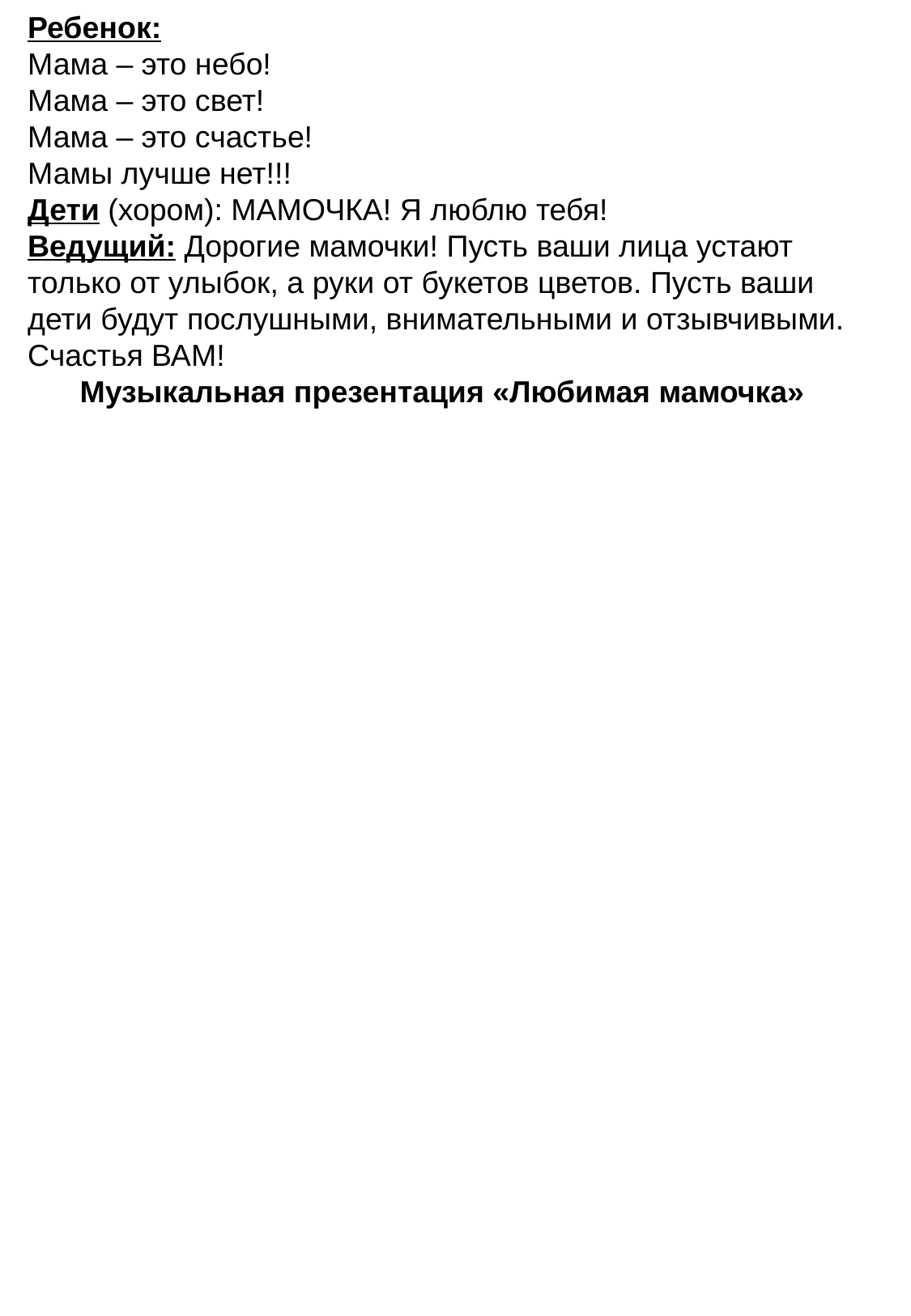

Ребенок:
Мама – это небо!
Мама – это свет!
Мама – это счастье!
Мамы лучше нет!!!
Дети (хором): МАМОЧКА! Я люблю тебя!
Ведущий: Дорогие мамочки! Пусть ваши лица устают только от улыбок, а руки от букетов цветов. Пусть ваши дети будут послушными, внимательными и отзывчивыми. Счастья ВАМ!
Музыкальная презентация «Любимая мамочка»